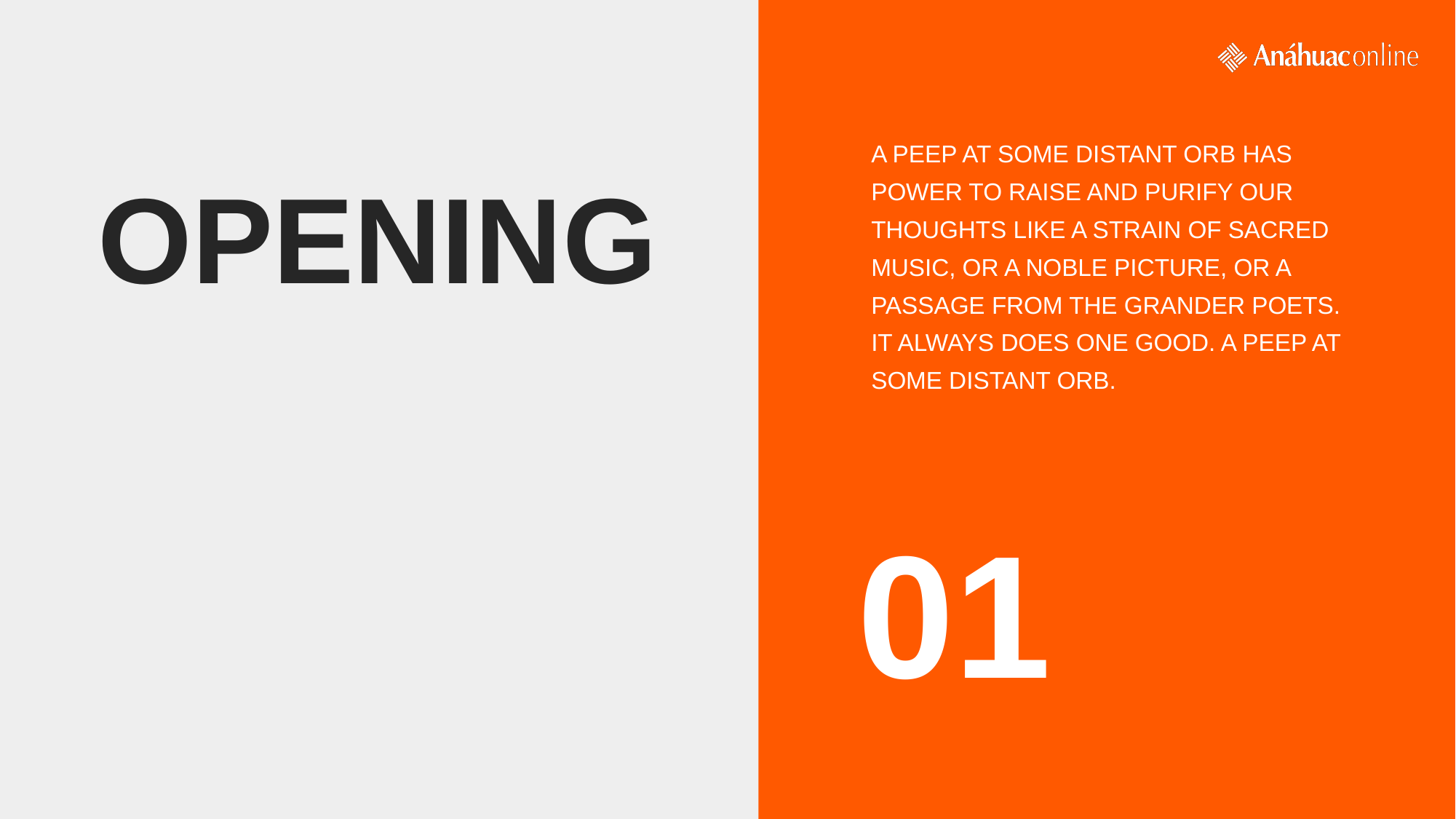

A PEEP AT SOME DISTANT ORB HAS POWER TO RAISE AND PURIFY OUR THOUGHTS LIKE A STRAIN OF SACRED MUSIC, OR A NOBLE PICTURE, OR A PASSAGE FROM THE GRANDER POETS. IT ALWAYS DOES ONE GOOD. A PEEP AT SOME DISTANT ORB.
OPENING

01